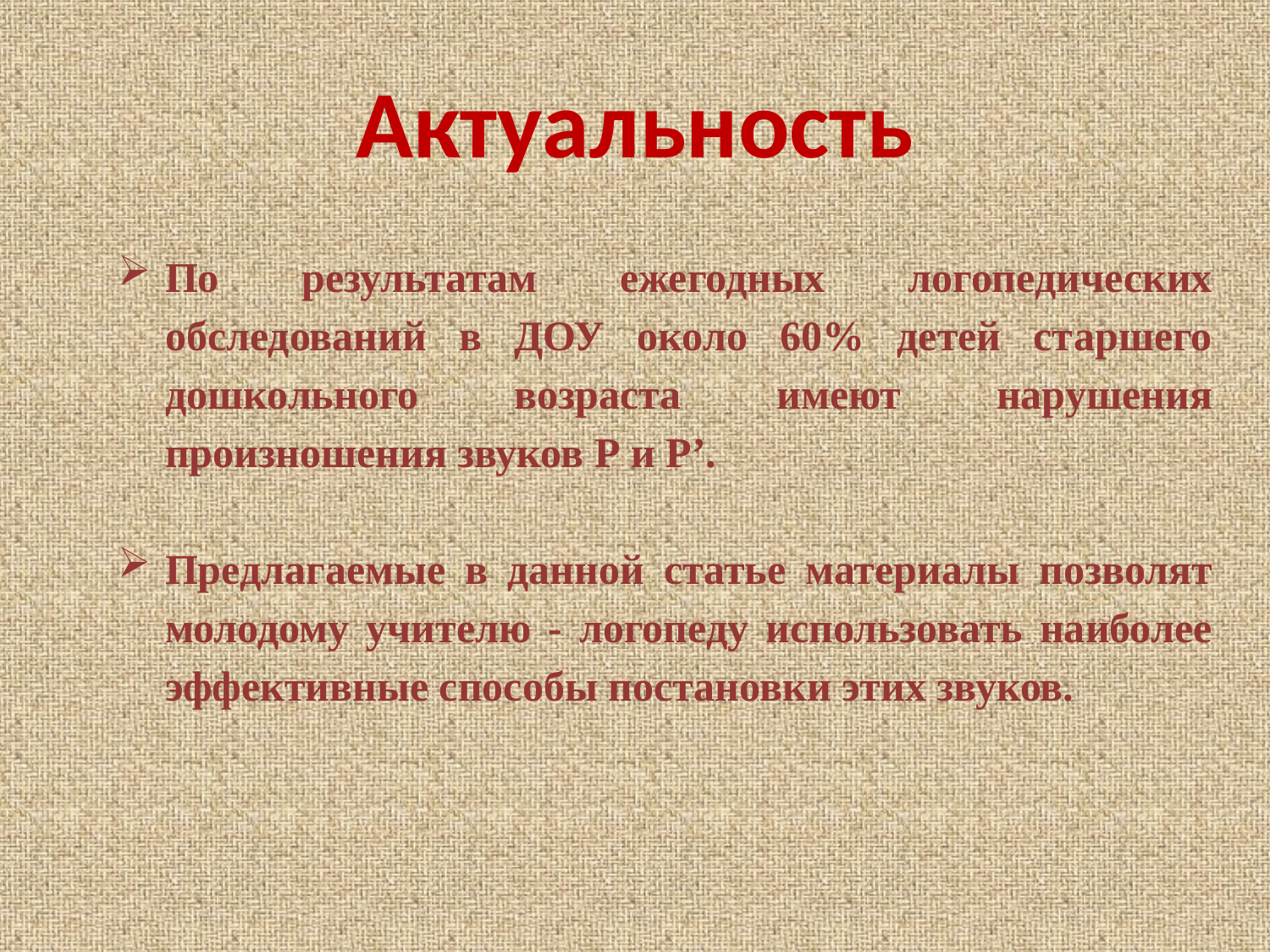

Актуальность
По результатам ежегодных логопедических обследований в ДОУ около 60% детей старшего дошкольного возраста имеют нарушения произношения звуков Р и Р’.

Предлагаемые в данной статье материалы позволят молодому учителю - логопеду использовать наиболее эффективные способы постановки этих звуков.